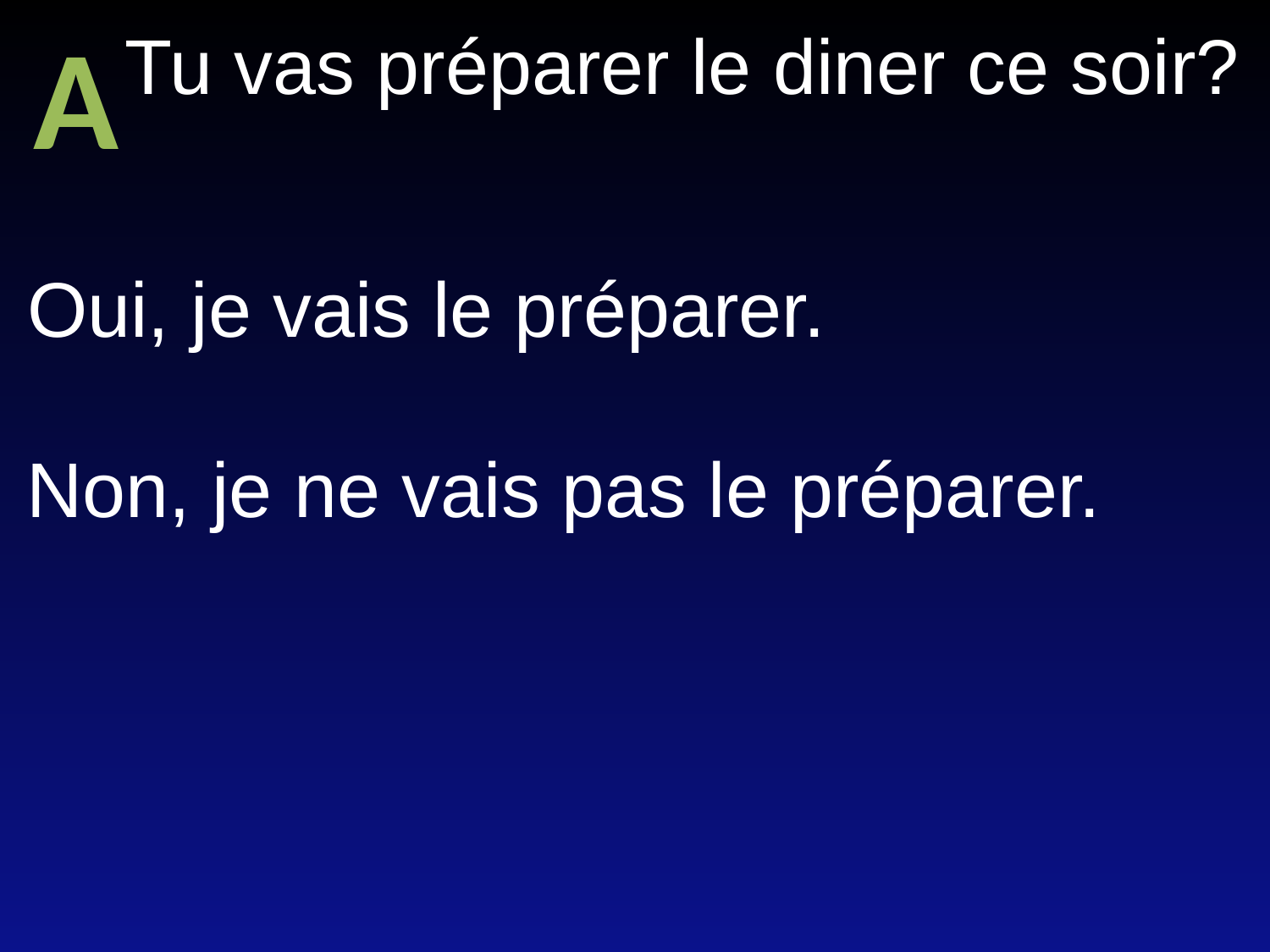

A
Tu vas préparer le diner ce soir?
Oui, je vais le préparer.
Non, je ne vais pas le préparer.